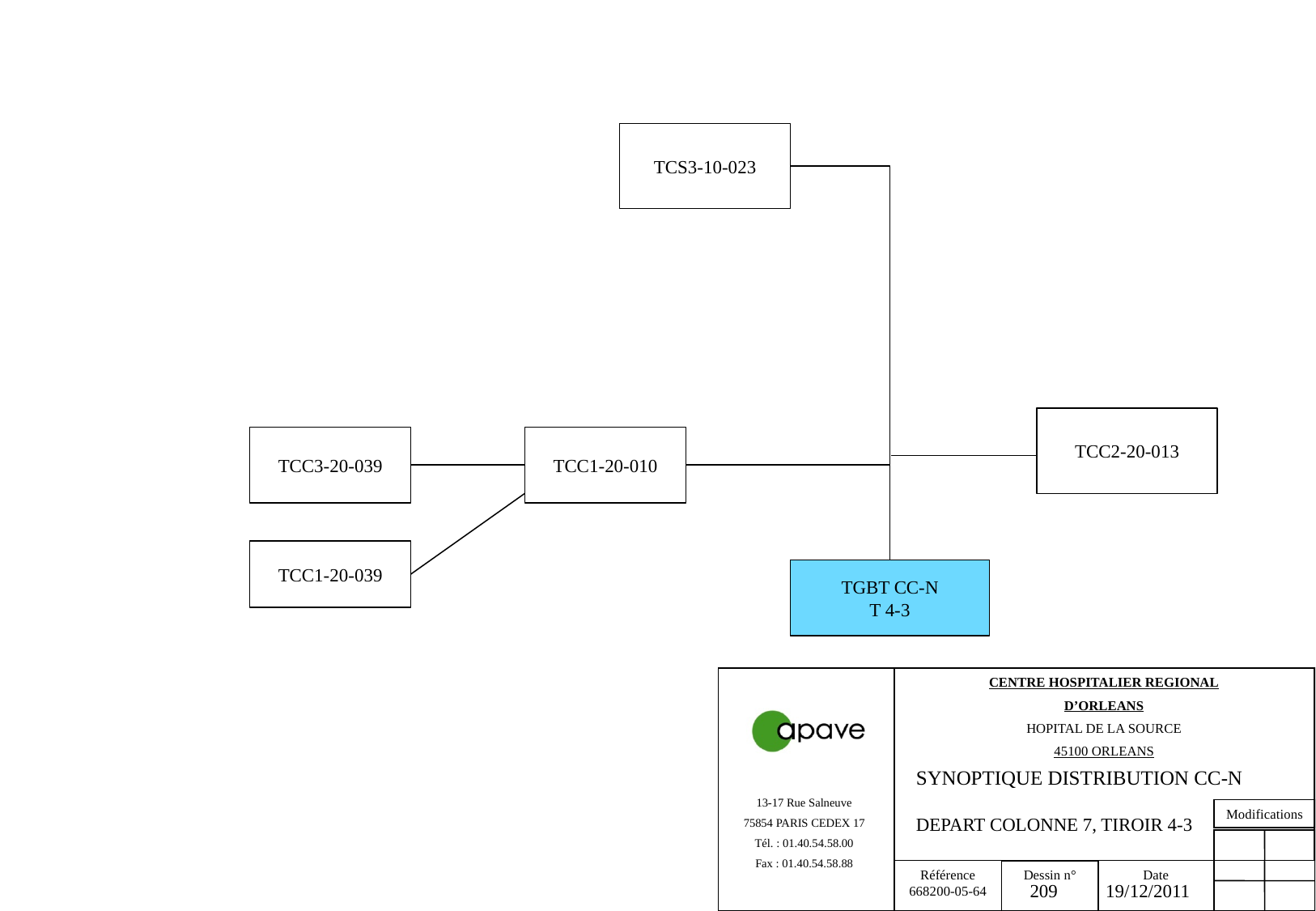

TCS3-10-023
TCC2-20-013
TCC3-20-039
TCC1-20-010
TCC1-20-039
TGBT CC-N
T 4-3
SYNOPTIQUE DISTRIBUTION CC-N
DEPART COLONNE 7, TIROIR 4-3
209
19/12/2011